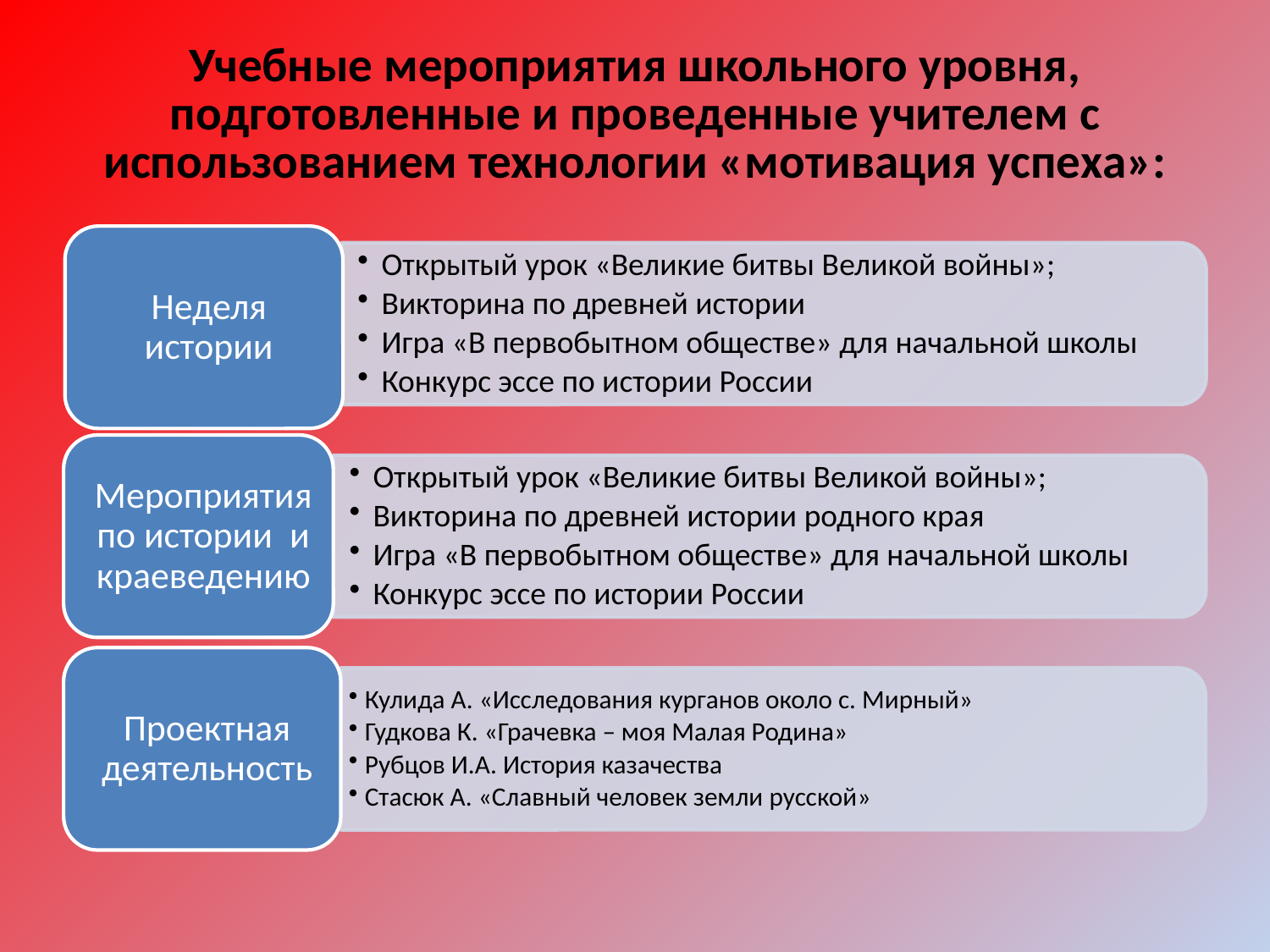

# Учебные мероприятия школьного уровня, подготовленные и проведенные учителем с использованием технологии «мотивация успеха»:
Открытый урок «Великие битвы Великой войны»;
Викторина по древней истории
Игра «В первобытном обществе» для начальной школы
Конкурс эссе по истории России
Неделя истории
Открытый урок «Великие битвы Великой войны»;
Викторина по древней истории родного края
Игра «В первобытном обществе» для начальной школы
Конкурс эссе по истории России
Мероприятия по истории  и краеведению
Кулида А. «Исследования курганов около с. Мирный»
Гудкова К. «Грачевка – моя Малая Родина»
Рубцов И.А. История казачества
Стасюк А. «Славный человек земли русской»
Проектная деятельность